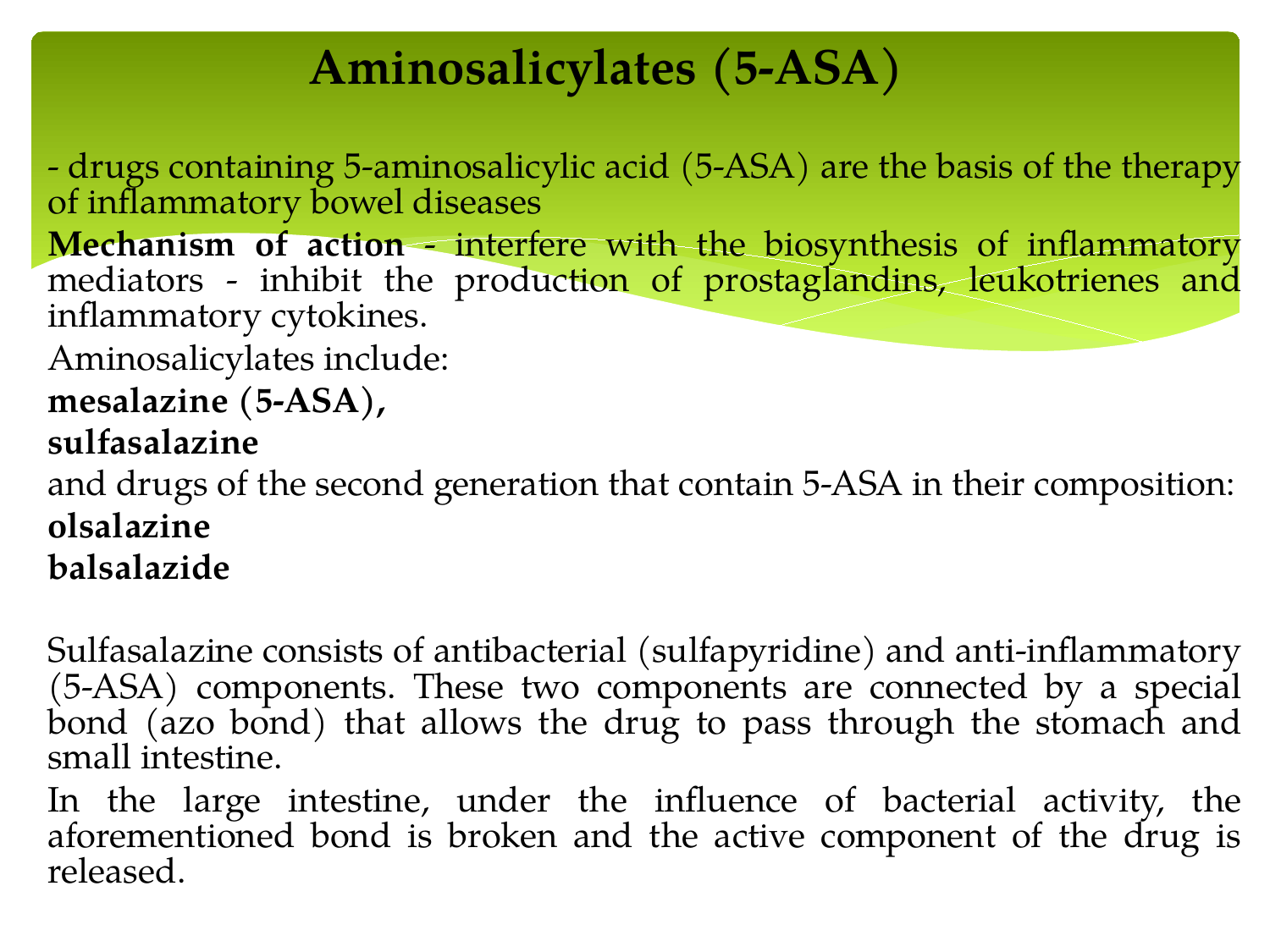

# Aminosalicylates (5-ASA)
- drugs containing 5-aminosalicylic acid (5-ASA) are the basis of the therapy of inflammatory bowel diseases
Mechanism of action - interfere with the biosynthesis of inflammatory mediators - inhibit the production of prostaglandins, leukotrienes and inflammatory cytokines.
Aminosalicylates include:
mesalazine (5-ASA),
sulfasalazine
and drugs of the second generation that contain 5-ASA in their composition:
olsalazine
balsalazide

Sulfasalazine consists of antibacterial (sulfapyridine) and anti-inflammatory (5-ASA) components. These two components are connected by a special bond (azo bond) that allows the drug to pass through the stomach and small intestine.
In the large intestine, under the influence of bacterial activity, the aforementioned bond is broken and the active component of the drug is released.